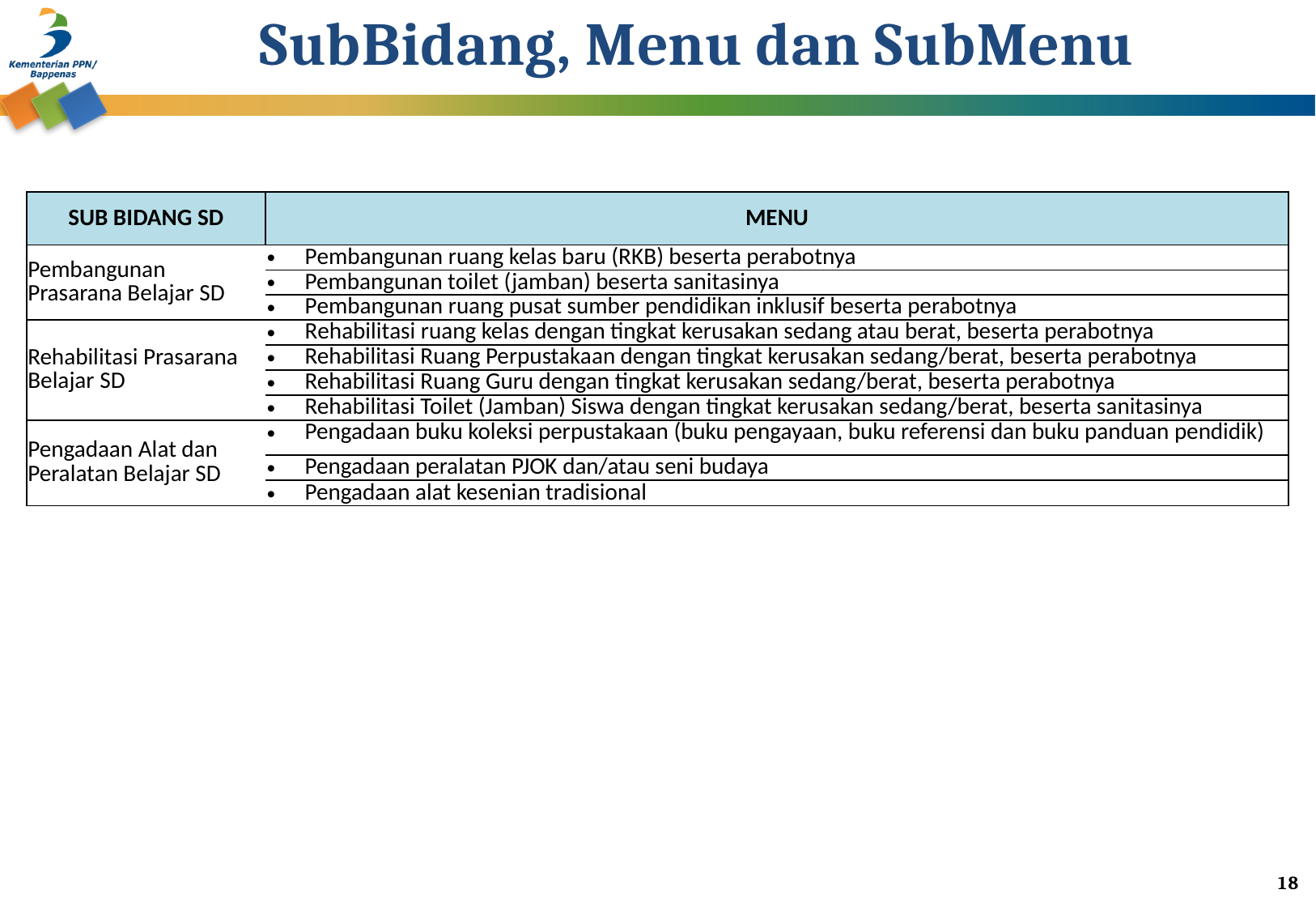

# SubBidang, Menu dan SubMenu
| SUB BIDANG SD | MENU |
| --- | --- |
| Pembangunan Prasarana Belajar SD | Pembangunan ruang kelas baru (RKB) beserta perabotnya |
|  | Pembangunan toilet (jamban) beserta sanitasinya |
|  | Pembangunan ruang pusat sumber pendidikan inklusif beserta perabotnya |
| Rehabilitasi Prasarana Belajar SD | Rehabilitasi ruang kelas dengan tingkat kerusakan sedang atau berat, beserta perabotnya |
|  | Rehabilitasi Ruang Perpustakaan dengan tingkat kerusakan sedang/berat, beserta perabotnya |
|  | Rehabilitasi Ruang Guru dengan tingkat kerusakan sedang/berat, beserta perabotnya |
|  | Rehabilitasi Toilet (Jamban) Siswa dengan tingkat kerusakan sedang/berat, beserta sanitasinya |
| Pengadaan Alat dan Peralatan Belajar SD | Pengadaan buku koleksi perpustakaan (buku pengayaan, buku referensi dan buku panduan pendidik) |
|  | Pengadaan peralatan PJOK dan/atau seni budaya |
|  | Pengadaan alat kesenian tradisional |
18